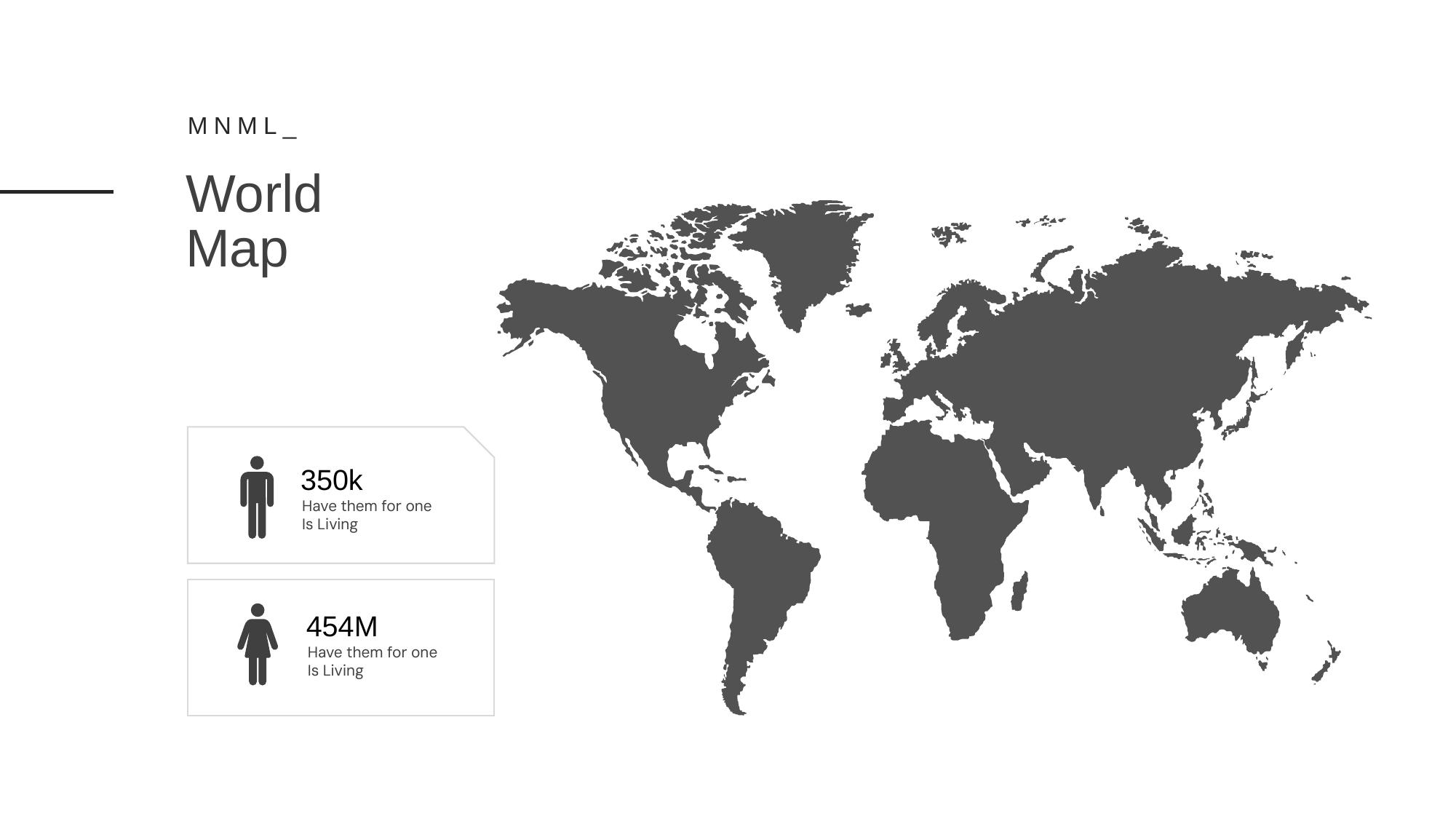

Mnml_
World
Map

350k
Have them for one
Is Living

454M

Have them for one
Is Living